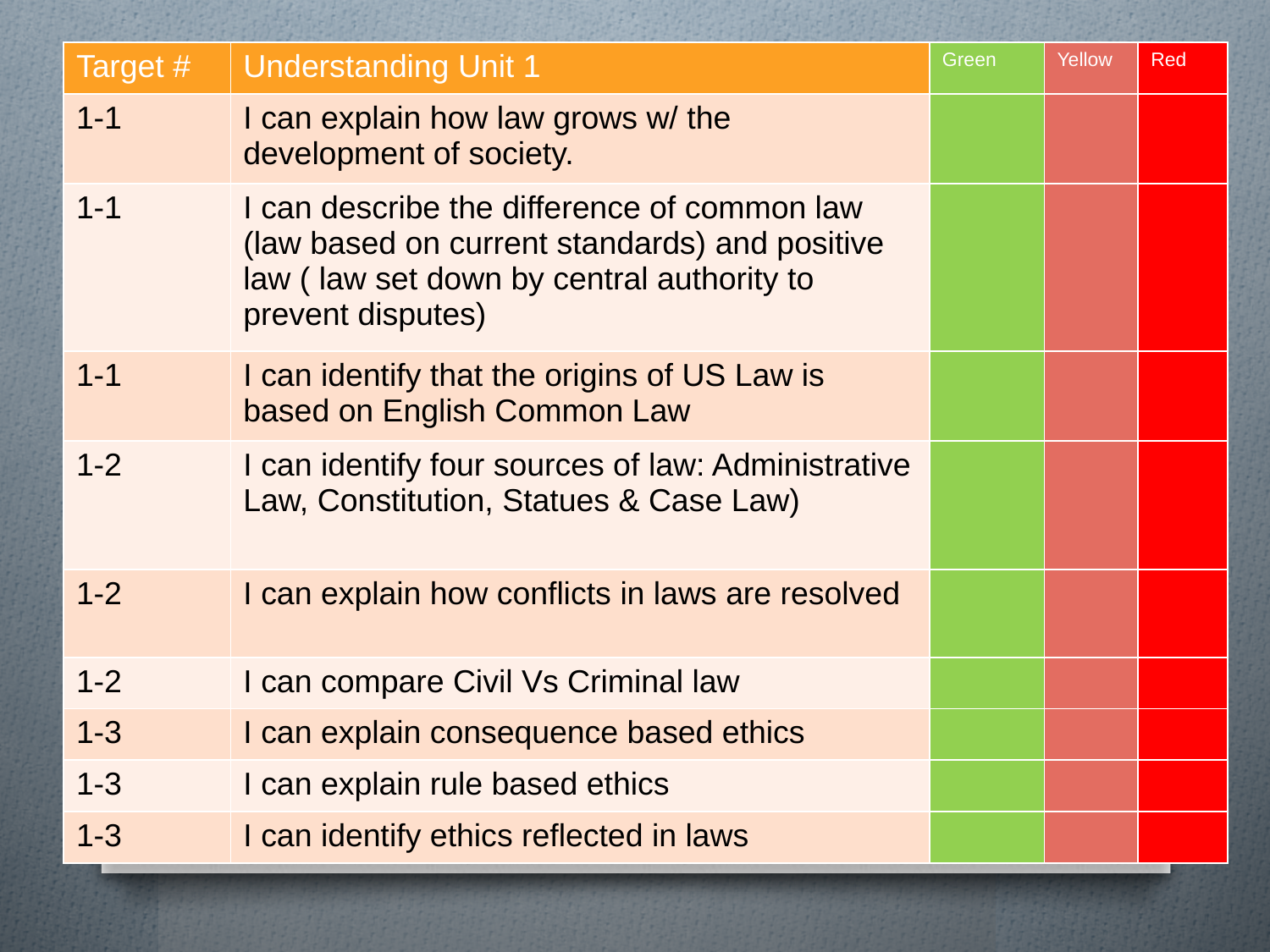

| Target # | Understanding Unit 1 | Green | Yellow | Red |
| --- | --- | --- | --- | --- |
| 1-1 | I can explain how law grows w/ the development of society. |  |  |  |
| 1-1 | I can describe the difference of common law (law based on current standards) and positive law ( law set down by central authority to prevent disputes) |  |  |  |
| 1-1 | I can identify that the origins of US Law is based on English Common Law |  |  |  |
| 1-2 | I can identify four sources of law: Administrative Law, Constitution, Statues & Case Law) |  |  |  |
| 1-2 | I can explain how conflicts in laws are resolved |  |  |  |
| 1-2 | I can compare Civil Vs Criminal law |  |  |  |
| 1-3 | I can explain consequence based ethics |  |  |  |
| 1-3 | I can explain rule based ethics |  |  |  |
| 1-3 | I can identify ethics reflected in laws |  |  |  |
# Chapter 1 Targets